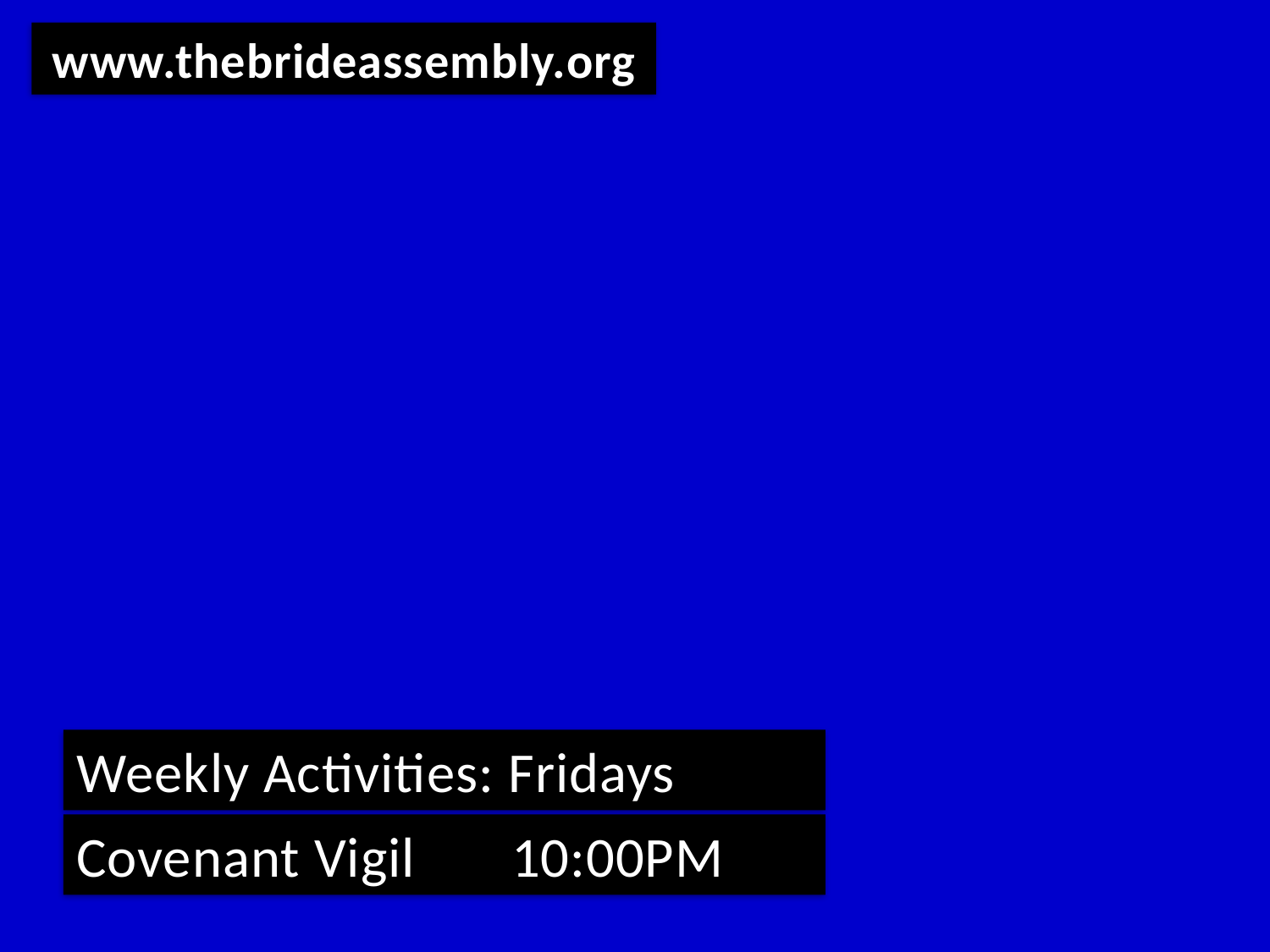

www.thebrideassembly.org
Weekly Activities: Fridays
Covenant Vigil	    10:00PM